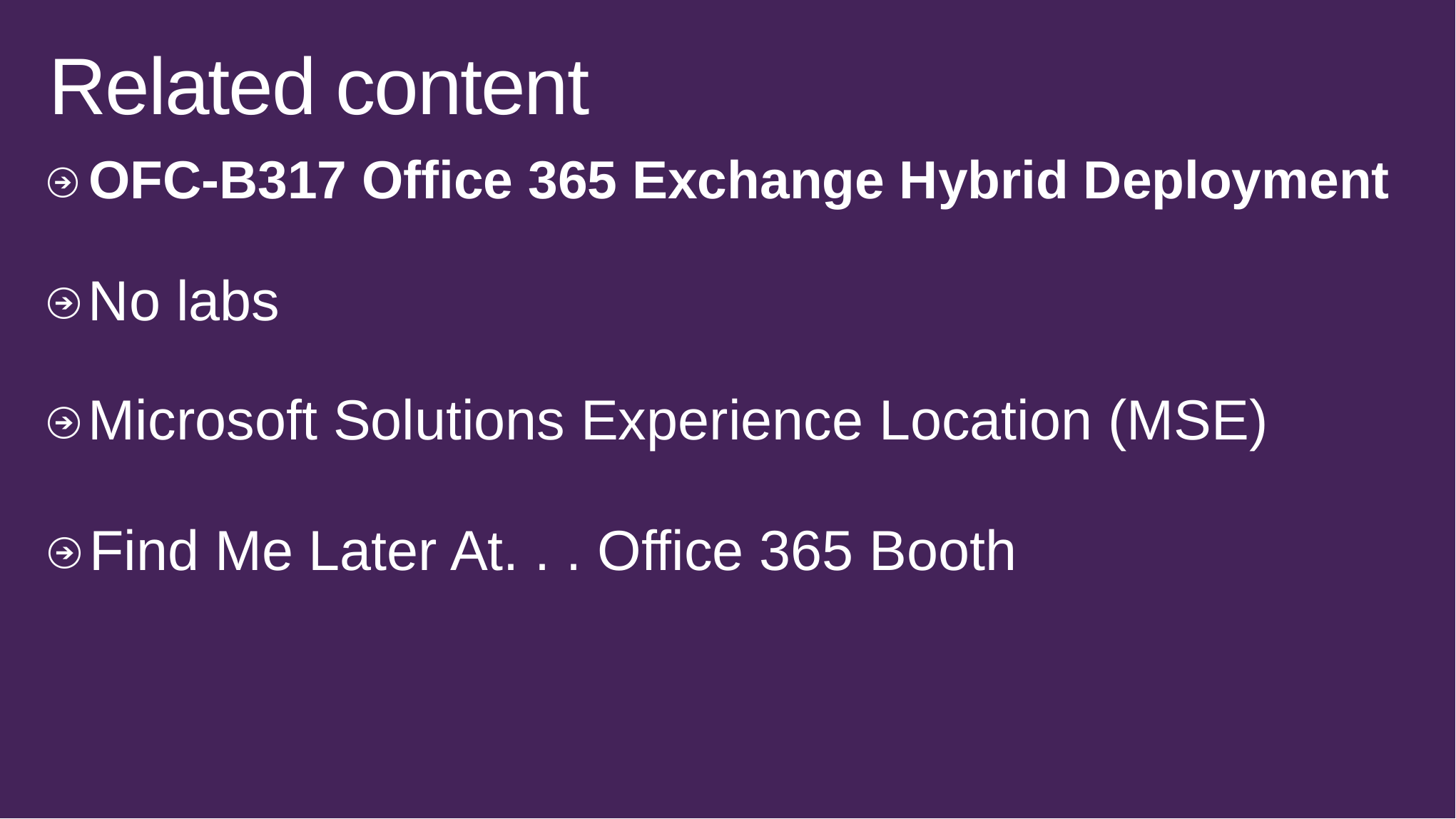

# Related content
OFC-B317 Office 365 Exchange Hybrid Deployment
No labs
Microsoft Solutions Experience Location (MSE)
Find Me Later At. . . Office 365 Booth